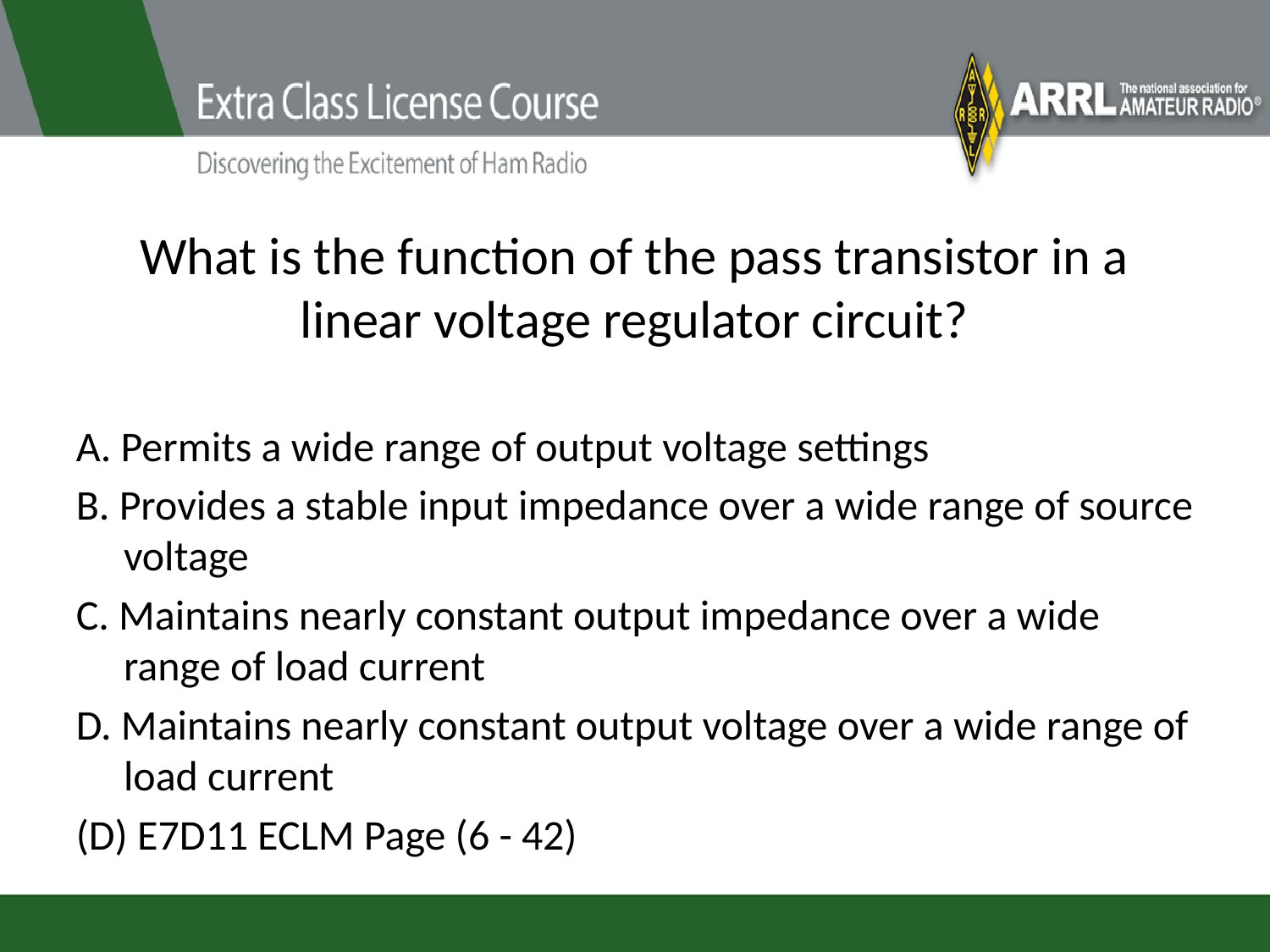

# What is the function of the pass transistor in a linear voltage regulator circuit?
A. Permits a wide range of output voltage settings
B. Provides a stable input impedance over a wide range of source voltage
C. Maintains nearly constant output impedance over a wide range of load current
D. Maintains nearly constant output voltage over a wide range of load current
(D) E7D11 ECLM Page (6 - 42)